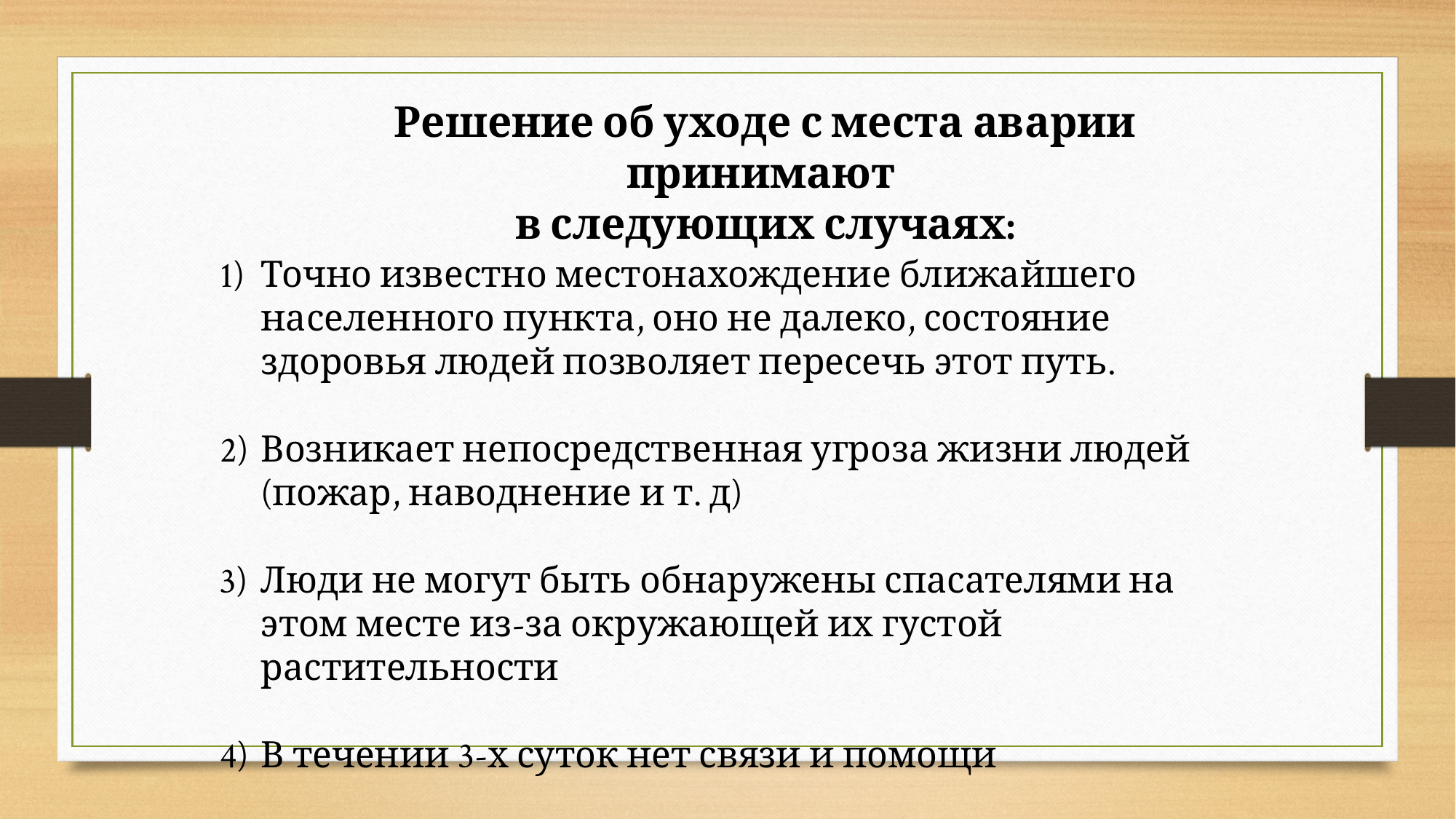

Решение об уходе с места аварии принимают
в следующих случаях:
Точно известно местонахождение ближайшего населенного пункта, оно не далеко, состояние здоровья людей позволяет пересечь этот путь.

Возникает непосредственная угроза жизни людей (пожар, наводнение и т. д)

Люди не могут быть обнаружены спасателями на этом месте из-за окружающей их густой растительности

В течении 3-х суток нет связи и помощи